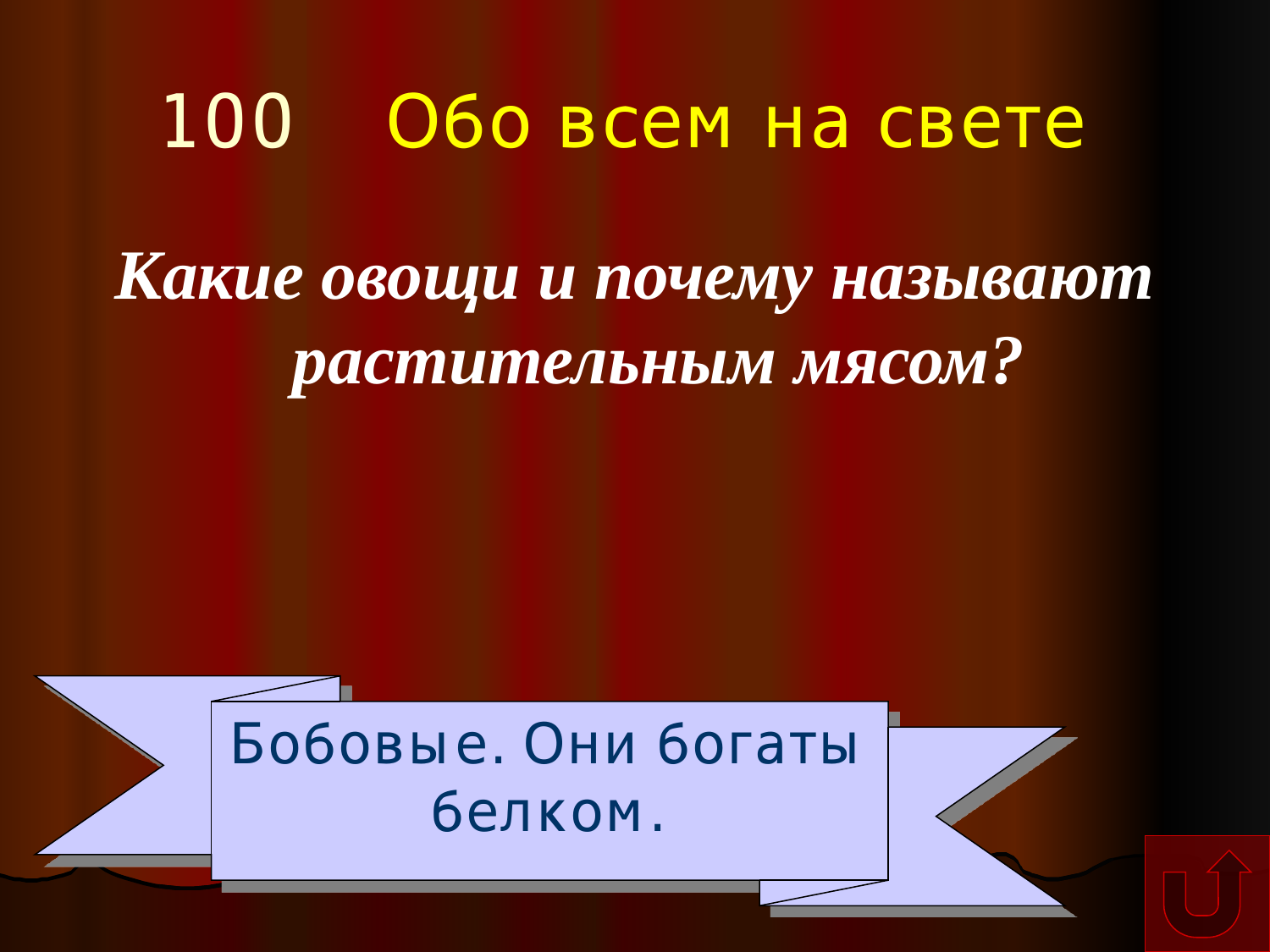

# 100    Обо всем на свете
Какие овощи и почему называют растительным мясом?
Бобовые. Они богаты белком.